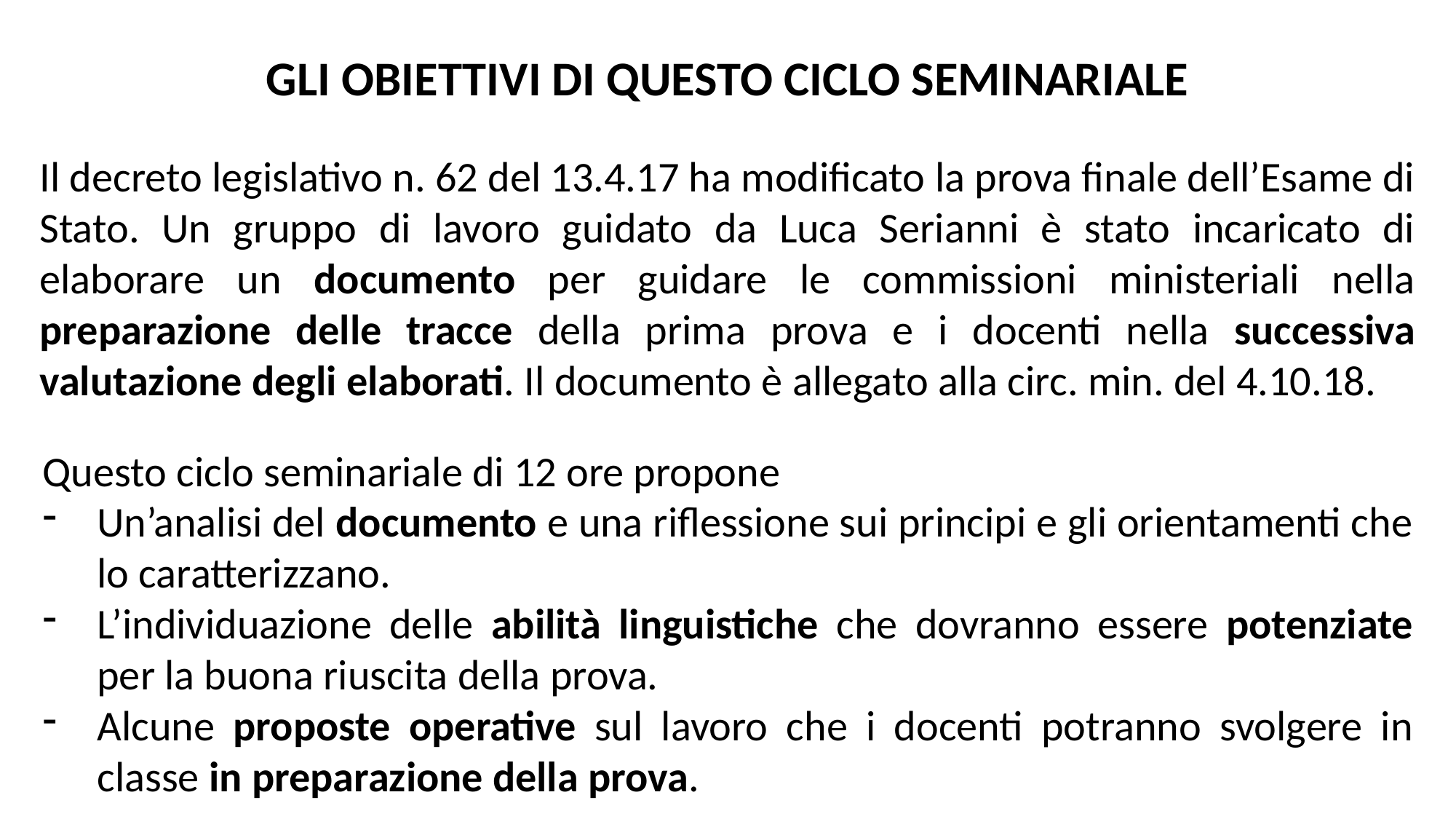

GLI OBIETTIVI DI QUESTO CICLO SEMINARIALE

Il decreto legislativo n. 62 del 13.4.17 ha modificato la prova finale dell’Esame di Stato. Un gruppo di lavoro guidato da Luca Serianni è stato incaricato di elaborare un documento per guidare le commissioni ministeriali nella preparazione delle tracce della prima prova e i docenti nella successiva valutazione degli elaborati. Il documento è allegato alla circ. min. del 4.10.18.
Questo ciclo seminariale di 12 ore propone
Un’analisi del documento e una riflessione sui principi e gli orientamenti che lo caratterizzano.
L’individuazione delle abilità linguistiche che dovranno essere potenziate per la buona riuscita della prova.
Alcune proposte operative sul lavoro che i docenti potranno svolgere in classe in preparazione della prova.